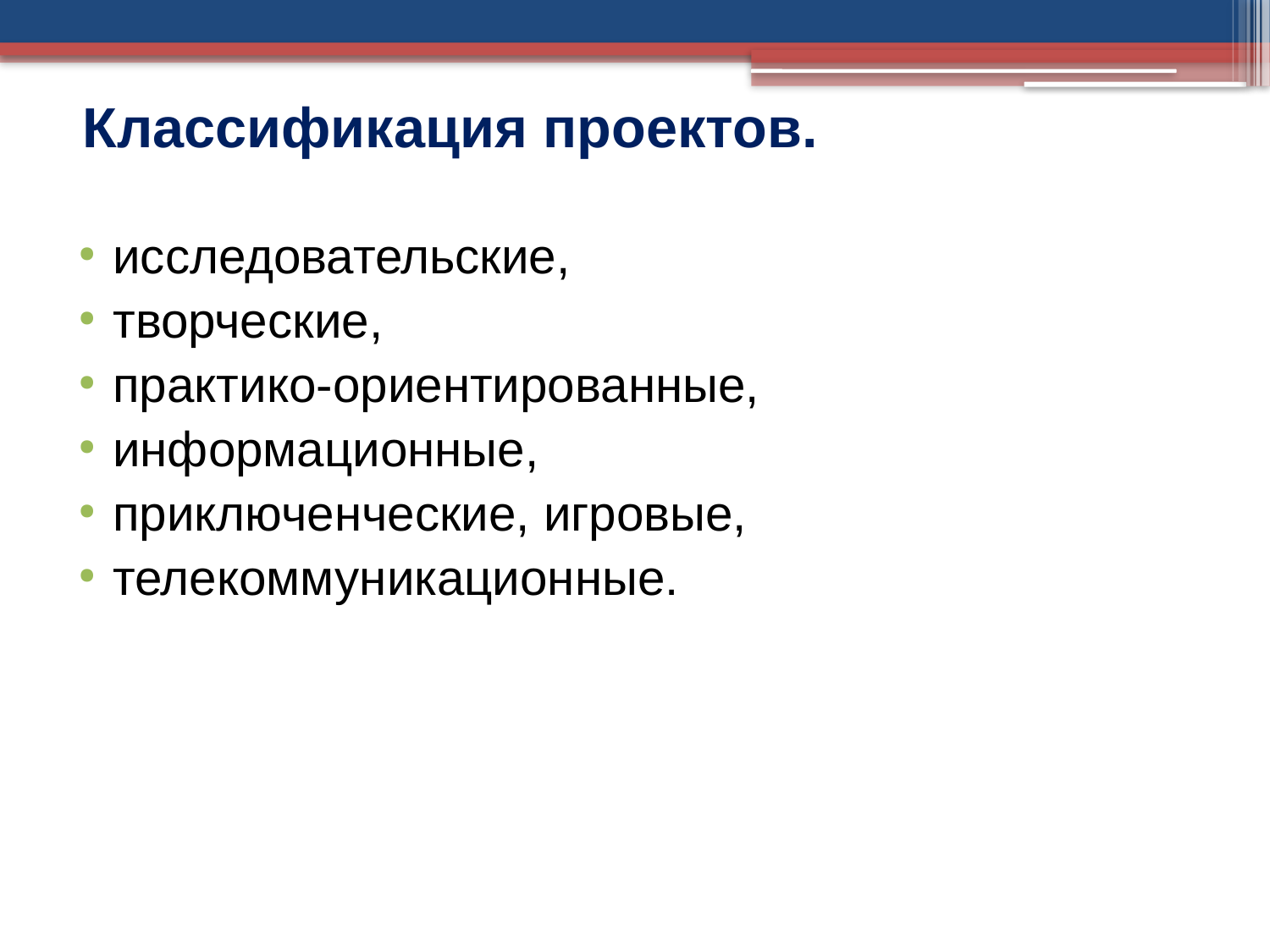

# Классификация проектов.
исследовательские,
творческие,
практико-ориентированные,
информационные,
приключенческие, игровые,
телекоммуникационные.